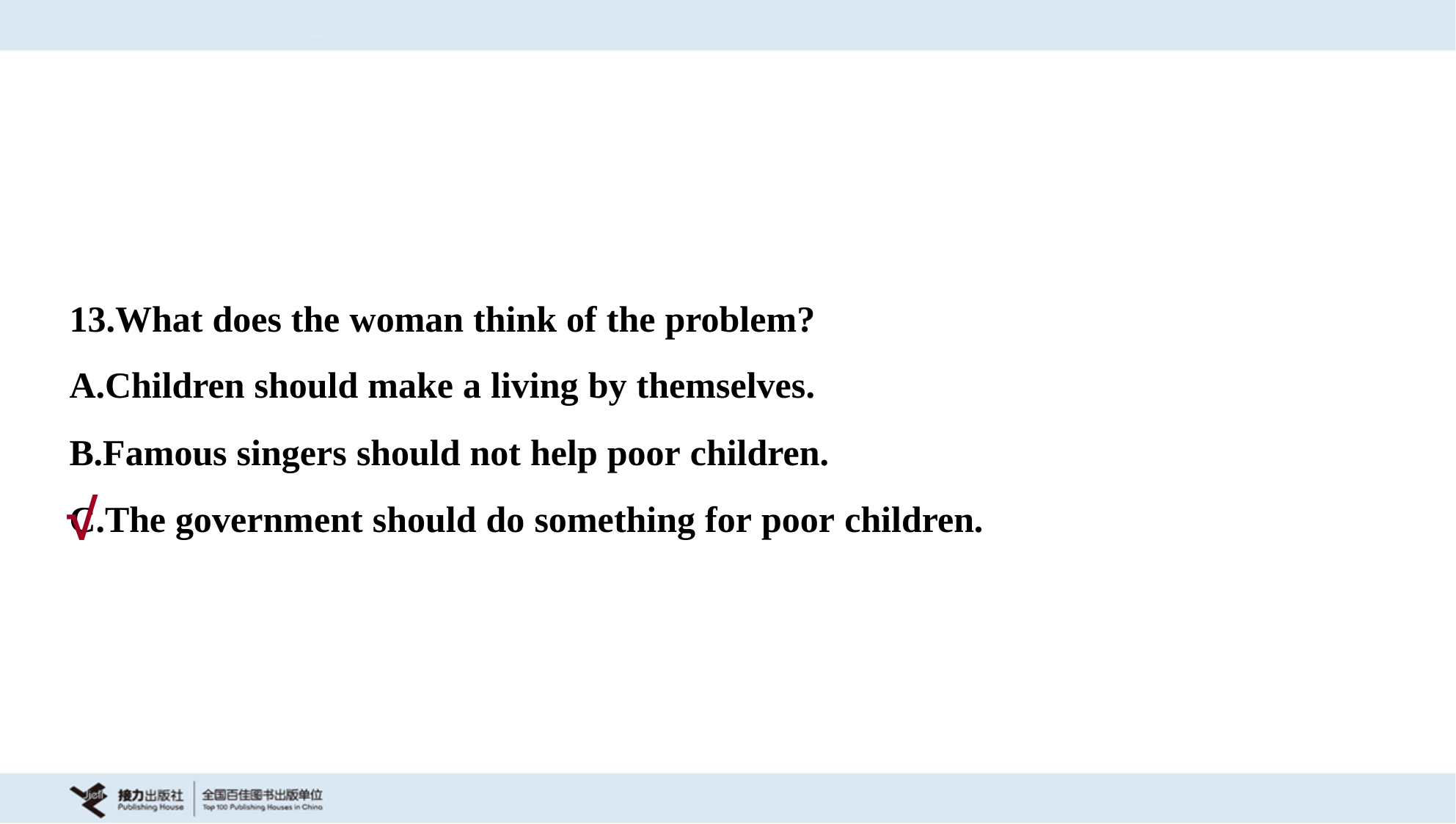

13.What does the woman think of the problem?
A.Children should make a living by themselves.
B.Famous singers should not help poor children.
C.The government should do something for poor children.
√